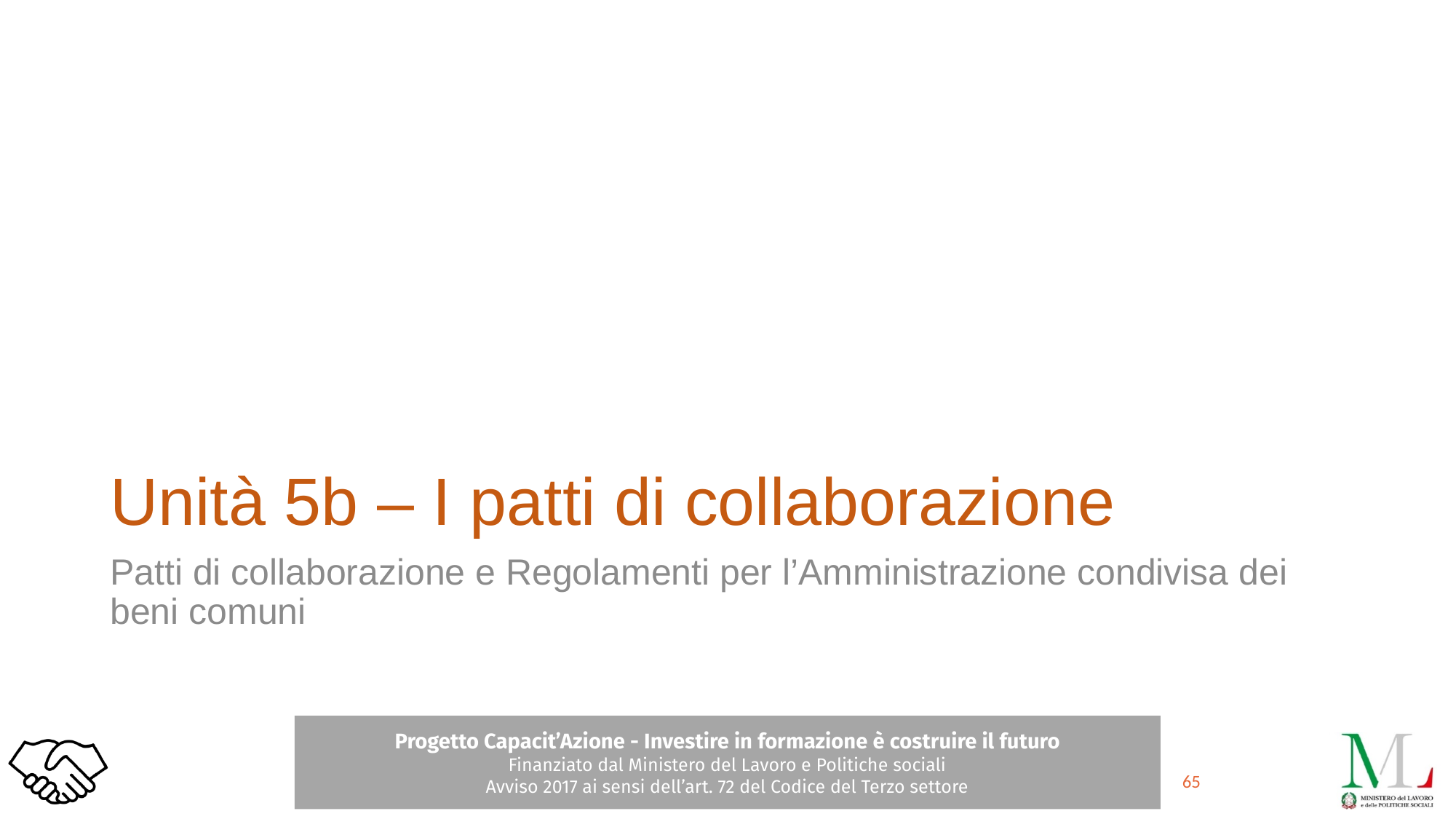

# Unità 5b – I patti di collaborazione
Patti di collaborazione e Regolamenti per l’Amministrazione condivisa dei beni comuni
65